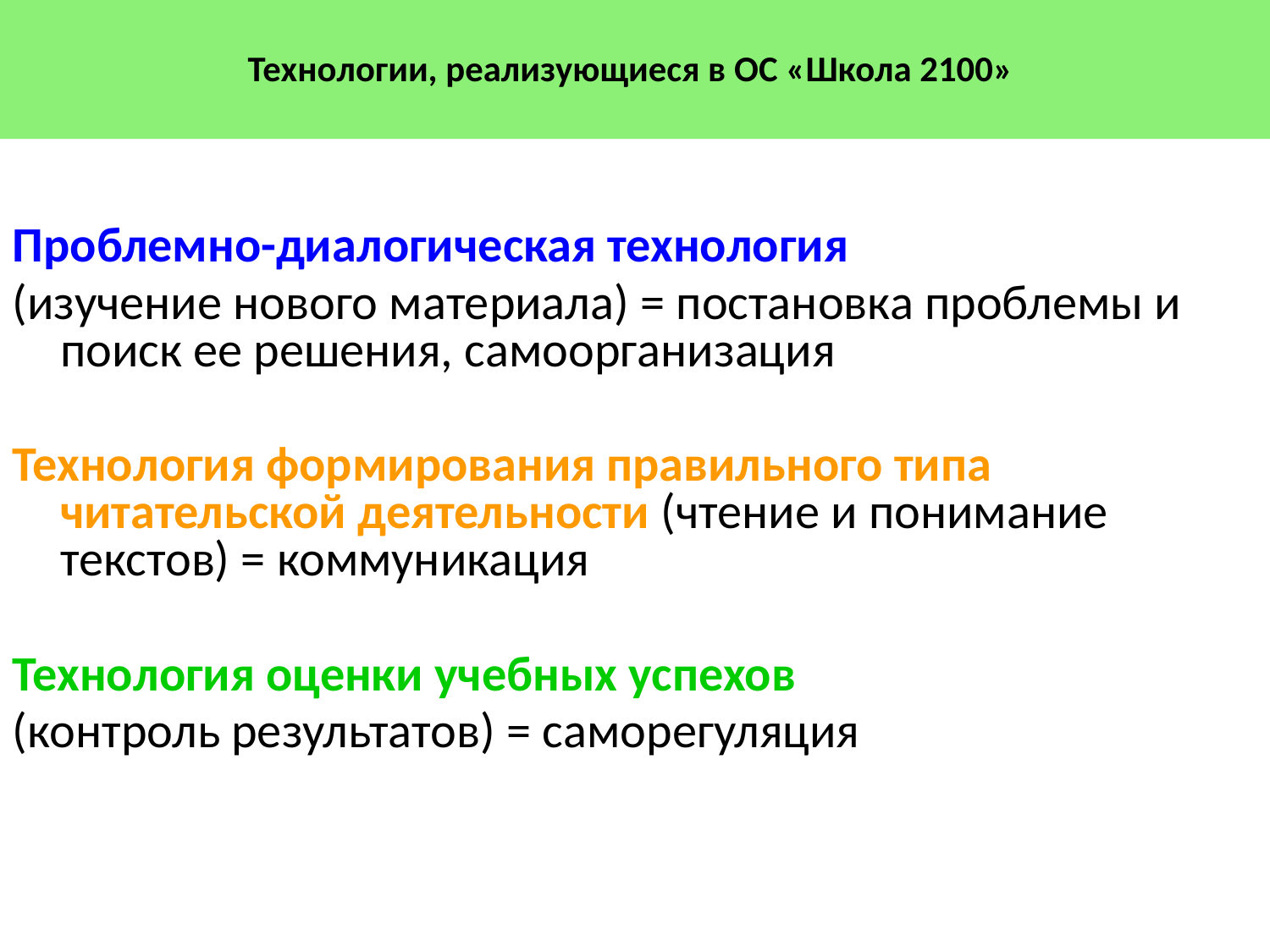

# Технологии, реализующиеся в ОС «Школа 2100»
Проблемно-диалогическая технология
(изучение нового материала) = постановка проблемы и поиск ее решения, самоорганизация

Технология формирования правильного типа читательской деятельности (чтение и понимание текстов) = коммуникация

Технология оценки учебных успехов
(контроль результатов) = саморегуляция